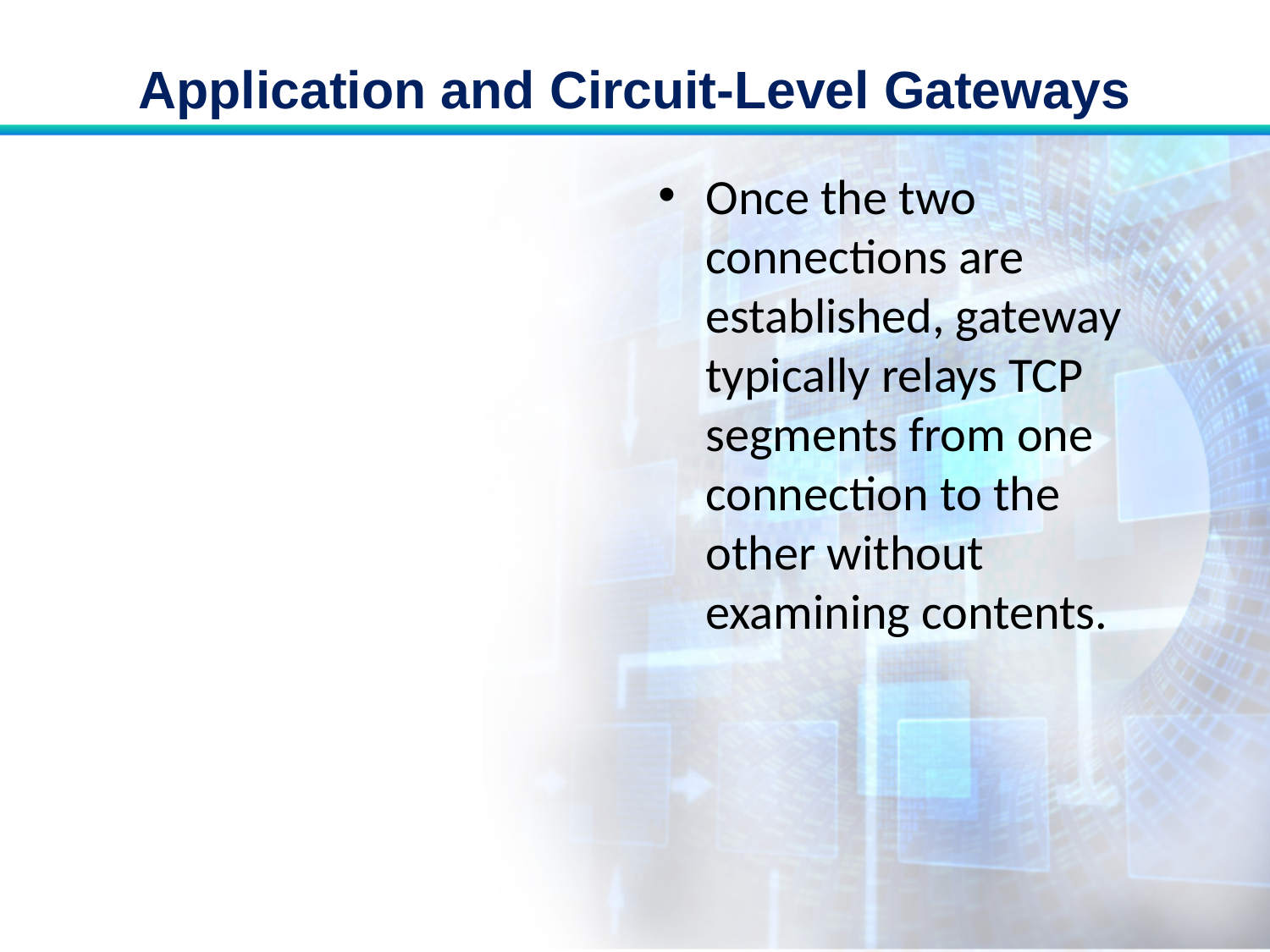

# Application and Circuit-Level Gateways
Once the two connections are established, gateway typically relays TCP segments from one connection to the other without examining contents.